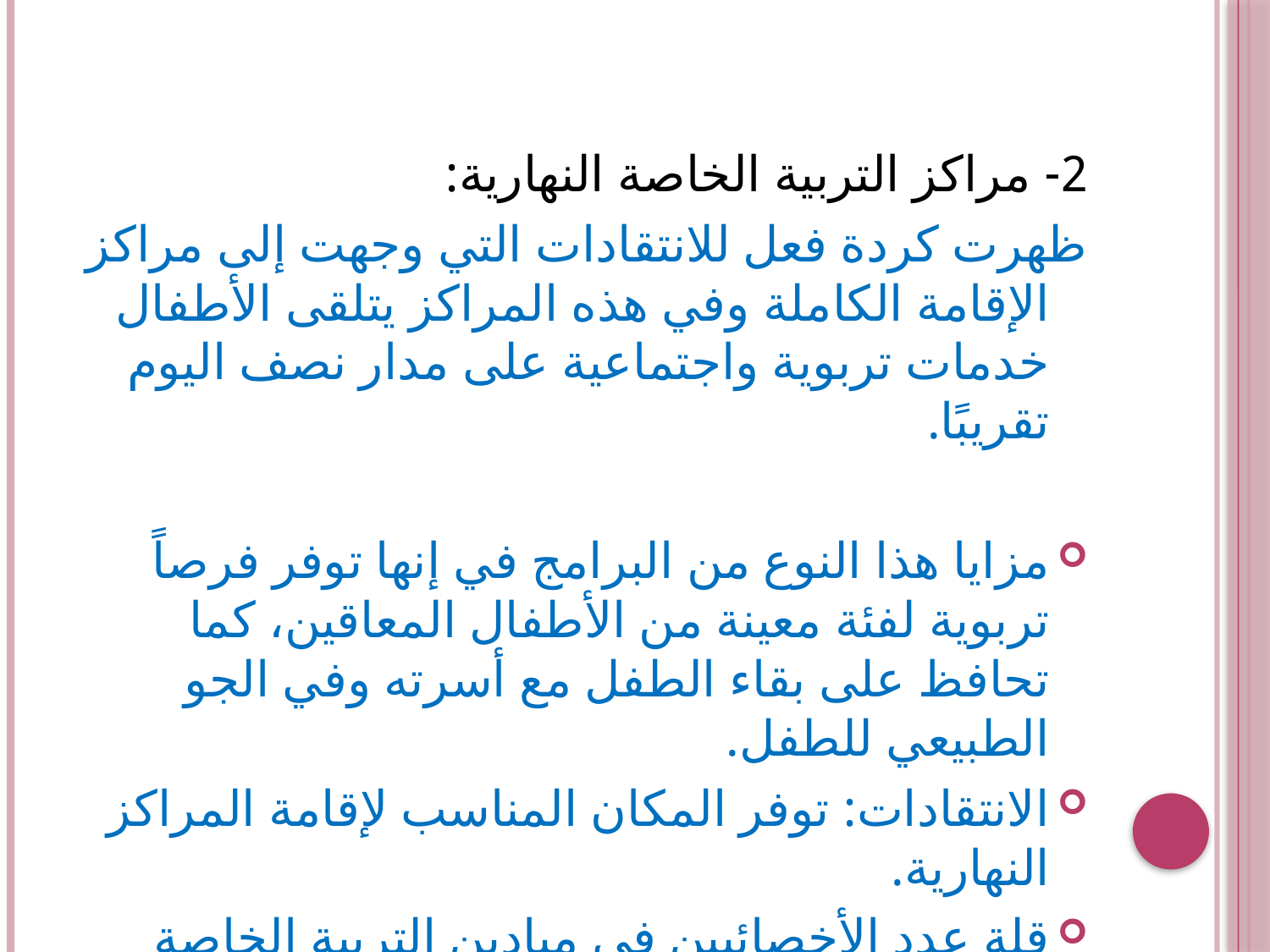

2- مراكز التربية الخاصة النهارية:
ظهرت كردة فعل للانتقادات التي وجهت إلى مراكز الإقامة الكاملة وفي هذه المراكز يتلقى الأطفال خدمات تربوية واجتماعية على مدار نصف اليوم تقريبًا.

مزايا هذا النوع من البرامج في إنها توفر فرصاً تربوية لفئة معينة من الأطفال المعاقين، كما تحافظ على بقاء الطفل مع أسرته وفي الجو الطبيعي للطفل.
الانتقادات: توفر المكان المناسب لإقامة المراكز النهارية.
قلة عدد الأخصائيين في ميادين التربية الخاصة المختلفة.
صعوبة المواصلات.